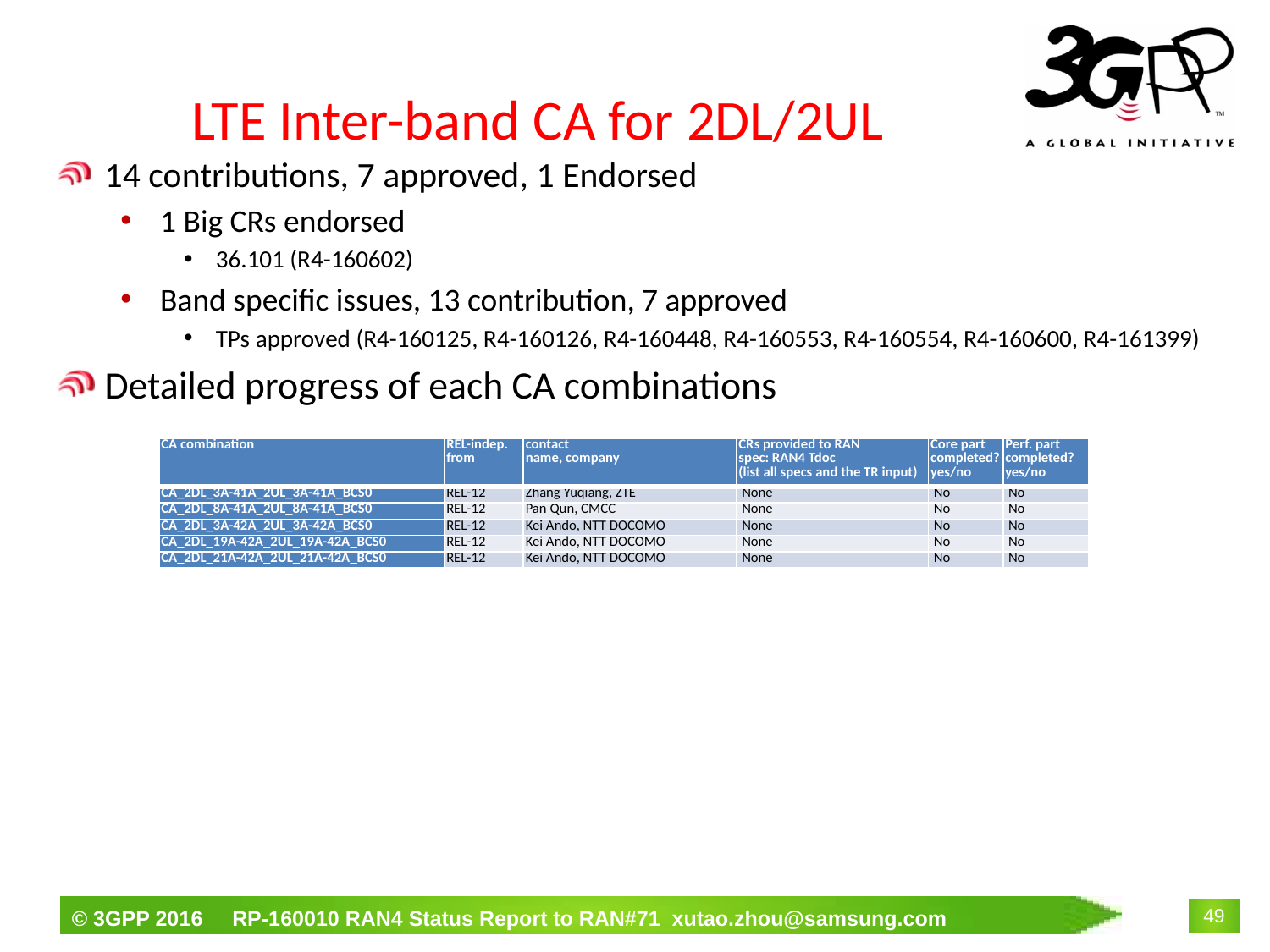

# LTE Inter-band CA for 2DL/2UL
14 contributions, 7 approved, 1 Endorsed
1 Big CRs endorsed
36.101 (R4-160602)
Band specific issues, 13 contribution, 7 approved
TPs approved (R4-160125, R4-160126, R4-160448, R4-160553, R4-160554, R4-160600, R4-161399)
Detailed progress of each CA combinations

| CA combination | REL-indep. from | contact name, company | CRs provided to RAN spec: RAN4 Tdoc (list all specs and the TR input) | Core part completed? yes/no | Perf. part completed? yes/no |
| --- | --- | --- | --- | --- | --- |
| CA\_2DL\_3A-41A\_2UL\_3A-41A\_BCS0 | REL-12 | Zhang Yuqiang, ZTE | None | No | No |
| CA\_2DL\_8A-41A\_2UL\_8A-41A\_BCS0 | REL-12 | Pan Qun, CMCC | None | No | No |
| CA\_2DL\_3A-42A\_2UL\_3A-42A\_BCS0 | REL-12 | Kei Ando, NTT DOCOMO | None | No | No |
| CA\_2DL\_19A-42A\_2UL\_19A-42A\_BCS0 | REL-12 | Kei Ando, NTT DOCOMO | None | No | No |
| CA\_2DL\_21A-42A\_2UL\_21A-42A\_BCS0 | REL-12 | Kei Ando, NTT DOCOMO | None | No | No |